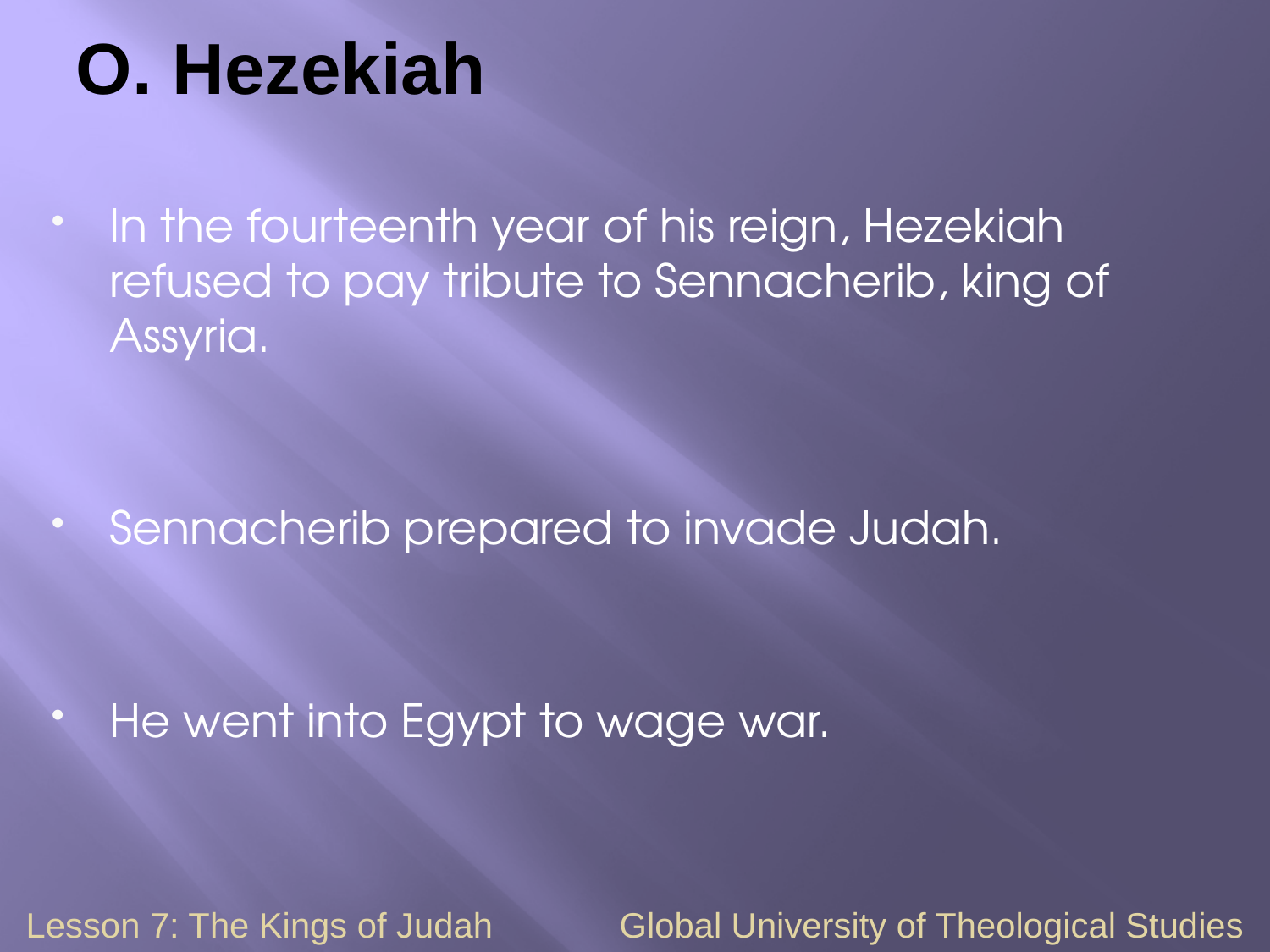

# O. Hezekiah
In the fourteenth year of his reign, Hezekiah refused to pay tribute to Sennacherib, king of Assyria.

Sennacherib prepared to invade Judah.

He went into Egypt to wage war.
Lesson 7: The Kings of Judah             Global University of Theological Studies